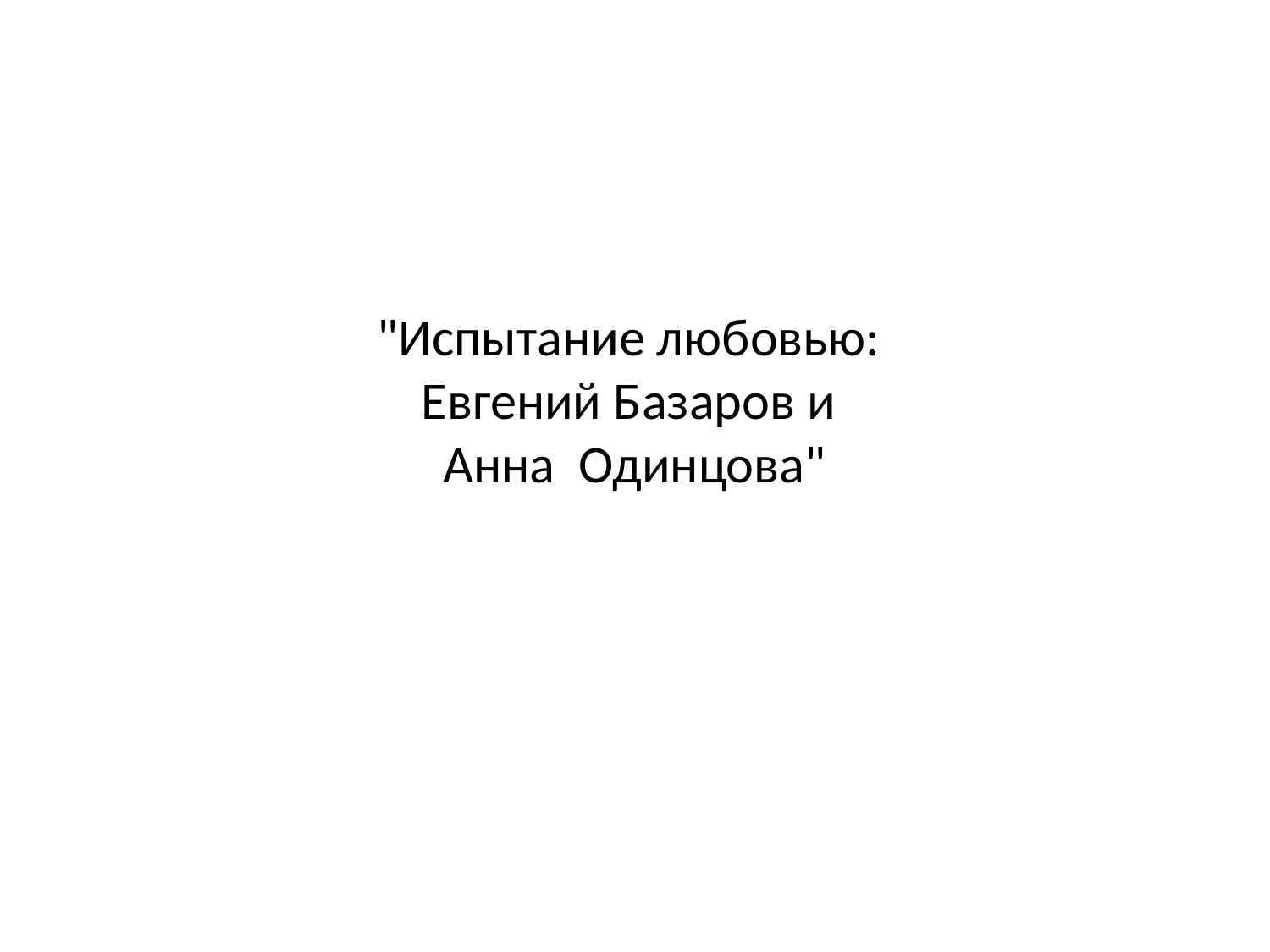

# "Испытание любовью: Евгений Базаров и Анна  Одинцова"